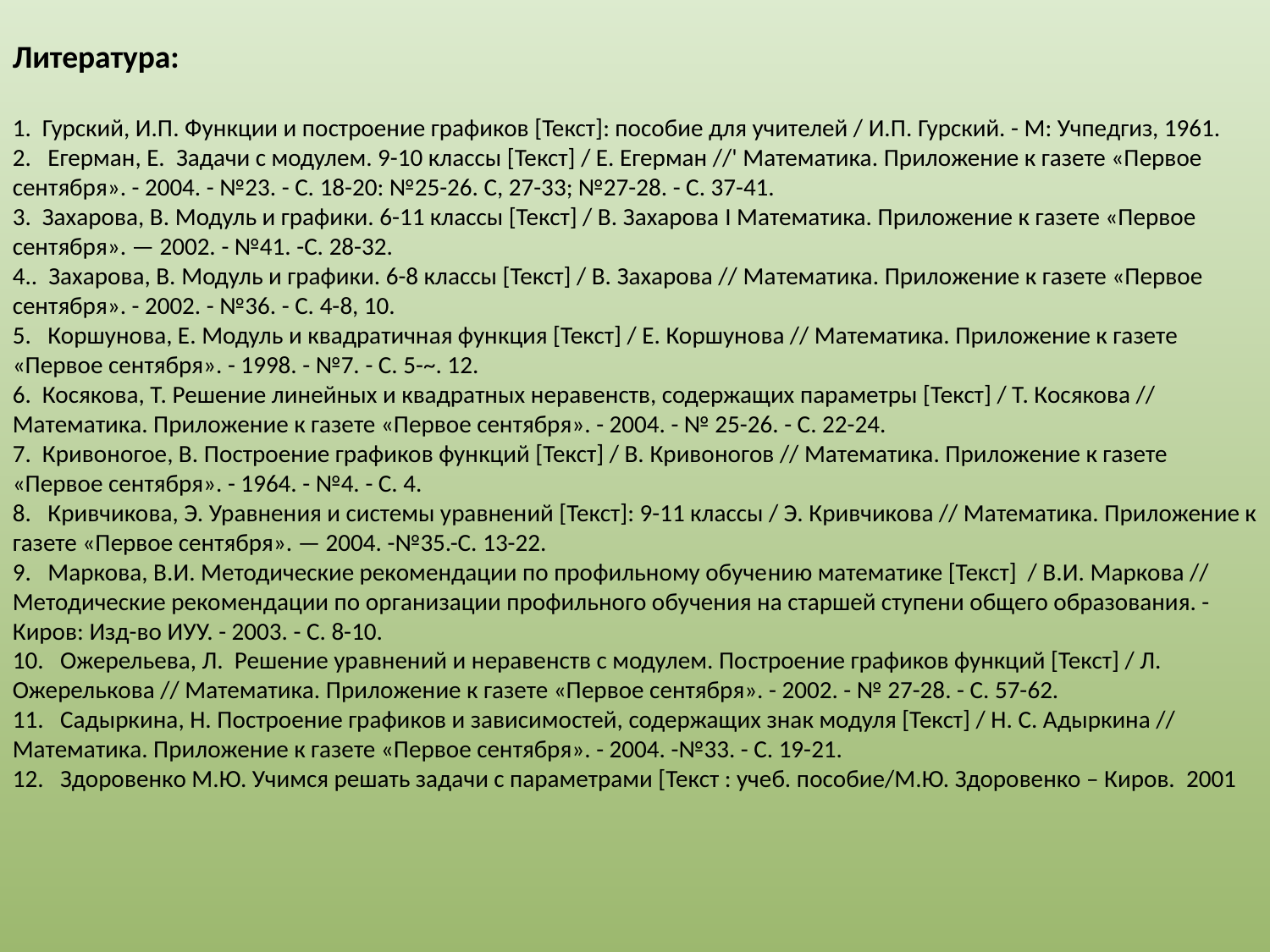

Литература:

1.  Гурский, И.П. Функции и построение графиков [Текст]: пособие для учителей / И.П. Гурский. - М: Учпедгиз, 1961.
2.   Егерман, Е.  Задачи с модулем. 9-10 классы [Текст] / Е. Егерман //' Математика. Приложение к газете «Первое сентября». - 2004. - №23. - С. 18-20: №25-26. С, 27-33; №27-28. - С. 37-41.
3.  Захарова, В. Модуль и графики. 6-11 классы [Текст] / В. Захарова I Математика. Приложение к газете «Первое сентября». — 2002. - №41. -С. 28-32.
4..  Захарова, В. Модуль и графики. 6-8 классы [Текст] / В. Захарова // Ма­тематика. Приложение к газете «Первое сентября». - 2002. - №36. - С. 4-8, 10.
5.   Коршунова, Е. Модуль и квадратичная функция [Текст] / Е. Коршунова // Математика. Приложение к газете «Первое сентября». - 1998. - №7. - С. 5-~. 12.
6.  Косякова, Т. Решение линейных и квадратных неравенств, содержащих параметры [Текст] / Т. Косякова // Математика. Приложение к газете «Первое сентября». - 2004. - № 25-26. - С. 22-24.
7.  Кривоногое, В. Построение графиков функций [Текст] / В. Кривоногов // Математика. Приложение к газете «Первое сентября». - 1964. - №4. - С. 4.
8.   Кривчикова, Э. Уравнения и системы уравнений [Текст]: 9-11 классы / Э. Кривчикова // Математика. Приложение к газете «Первое сентября». — 2004. -№35.-С. 13-22.
9.   Маркова, В.И. Методические рекомендации по профильному обуче­нию математике [Текст]  / В.И. Маркова // Методические рекомендации по ор­ганизации профильного обучения на старшей ступени общего образования. -Киров: Изд-во ИУУ. - 2003. - С. 8-10.
10.   Ожерельева, Л.  Решение уравнений и неравенств с модулем. По­строение графиков функций [Текст] / Л. Ожерелькова // Математика. Прило­жение к газете «Первое сентября». - 2002. - № 27-28. - С. 57-62.
11.   Садыркина, Н. Построение графиков и зависимостей, содержащих знак модуля [Текст] / Н. С. Адыркина // Математика. Приложение к газете «Первое сентября». - 2004. -№33. - С. 19-21.
12.   Здоровенко М.Ю. Учимся решать задачи с параметрами [Текст : учеб. пособие/М.Ю. Здоровенко – Киров.  2001